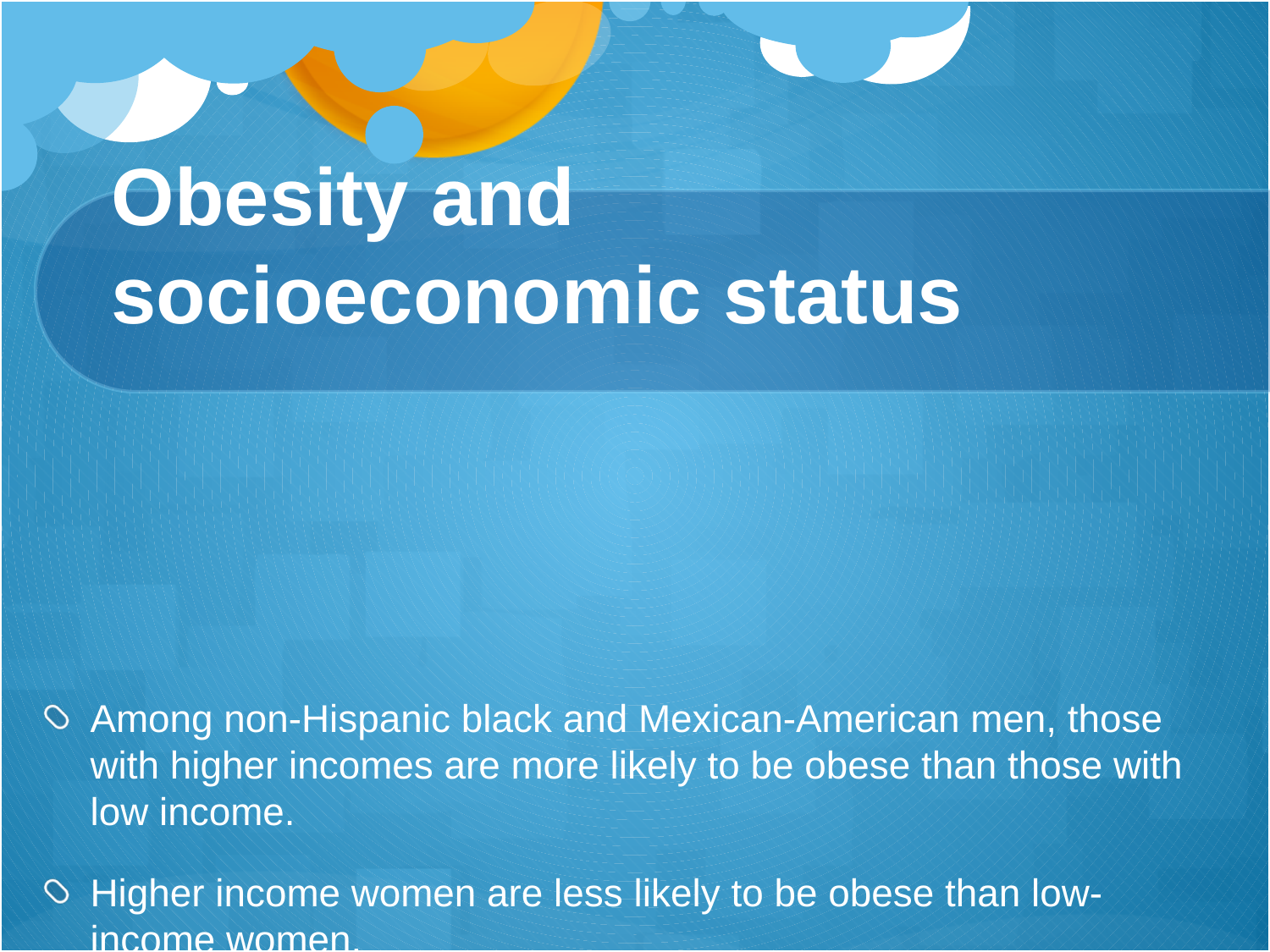

# Obesity and socioeconomic status
Among non-Hispanic black and Mexican-American men, those with higher incomes are more likely to be obese than those with low income.
Higher income women are less likely to be obese than low-income women.
There is no significant relationship between obesity and education among men. Among women, however, there is a trend—those with college degrees are less likely to be obese compared with less educated women.